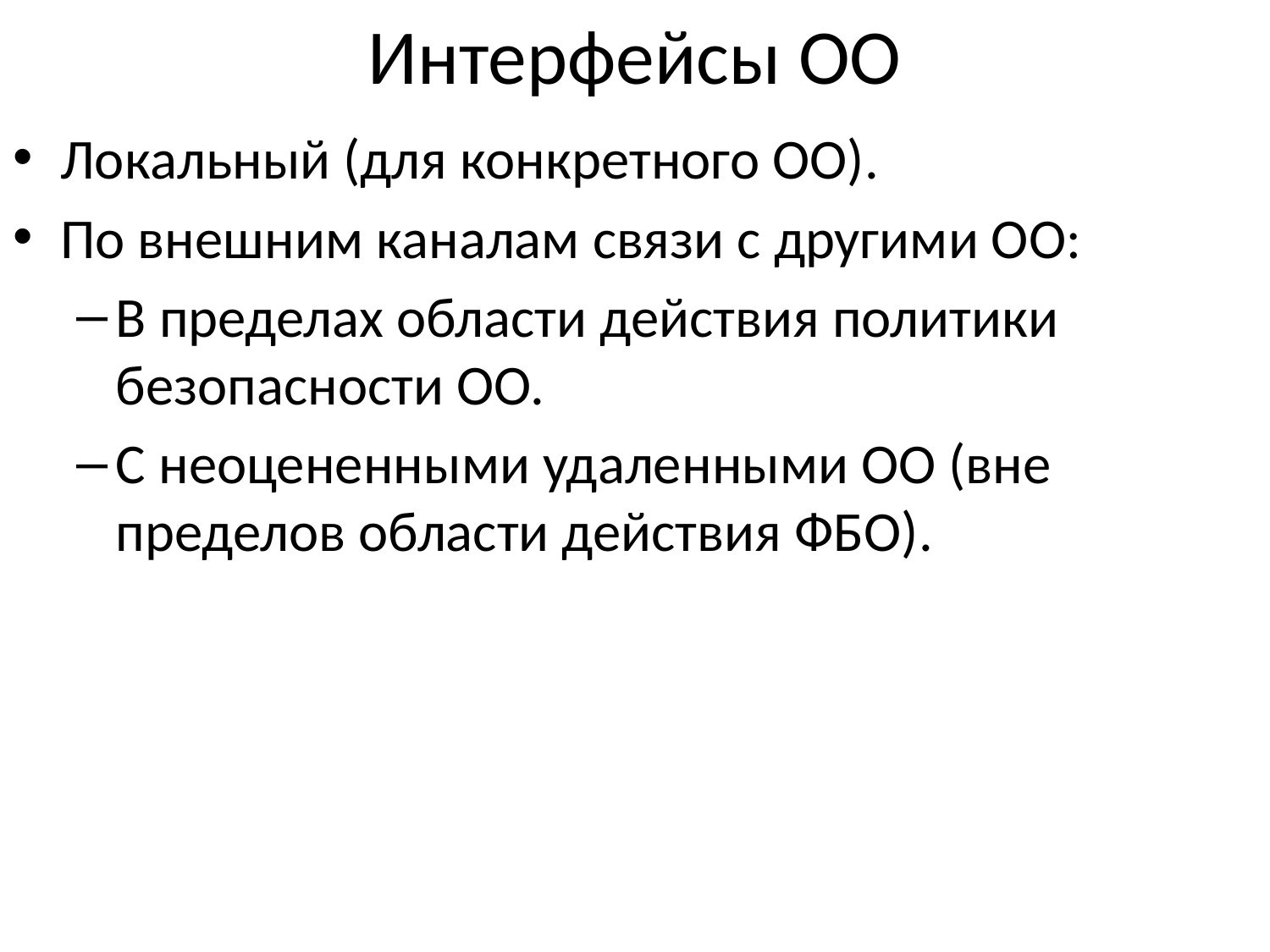

# Интерфейсы ОО
Локальный (для конкретного ОО).
По внешним каналам связи с другими ОО:
В пределах области действия политики безопасности ОО.
С неоцененными удаленными ОО (вне пределов области действия ФБО).